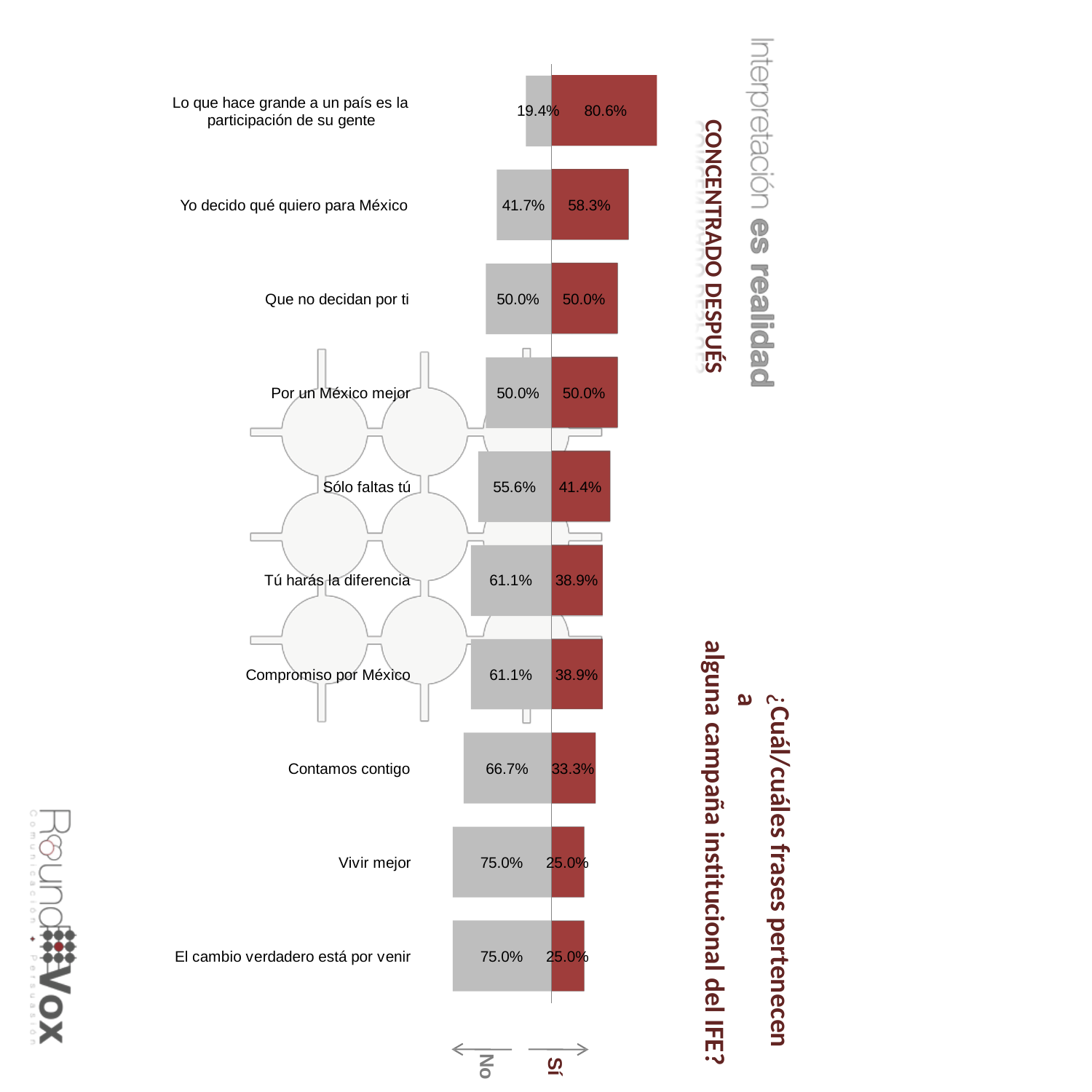

Lo que hace grande a un país es la participación de su gente
19.4%	80.6%

CONCENTRADO DESPUÉS

Yo decido qué quiero para México
41.7%
58.3%

Que no decidan por ti
50.0%
50.0%

Por un México mejor
50.0%
50.0%

Sólo faltas tú
55.6%
41.4%

Tú harás la diferencia
61.1%
38.9%
¿Cuál/cuáles frases pertenecen a
alguna campaña institucional del IFE?

Compromiso por México
61.1%
38.9%

Contamos contigo
66.7%
33.3%

Vivir mejor
75.0%
25.0%

El cambio verdadero está por venir
75.0%
25.0%

No
Sí